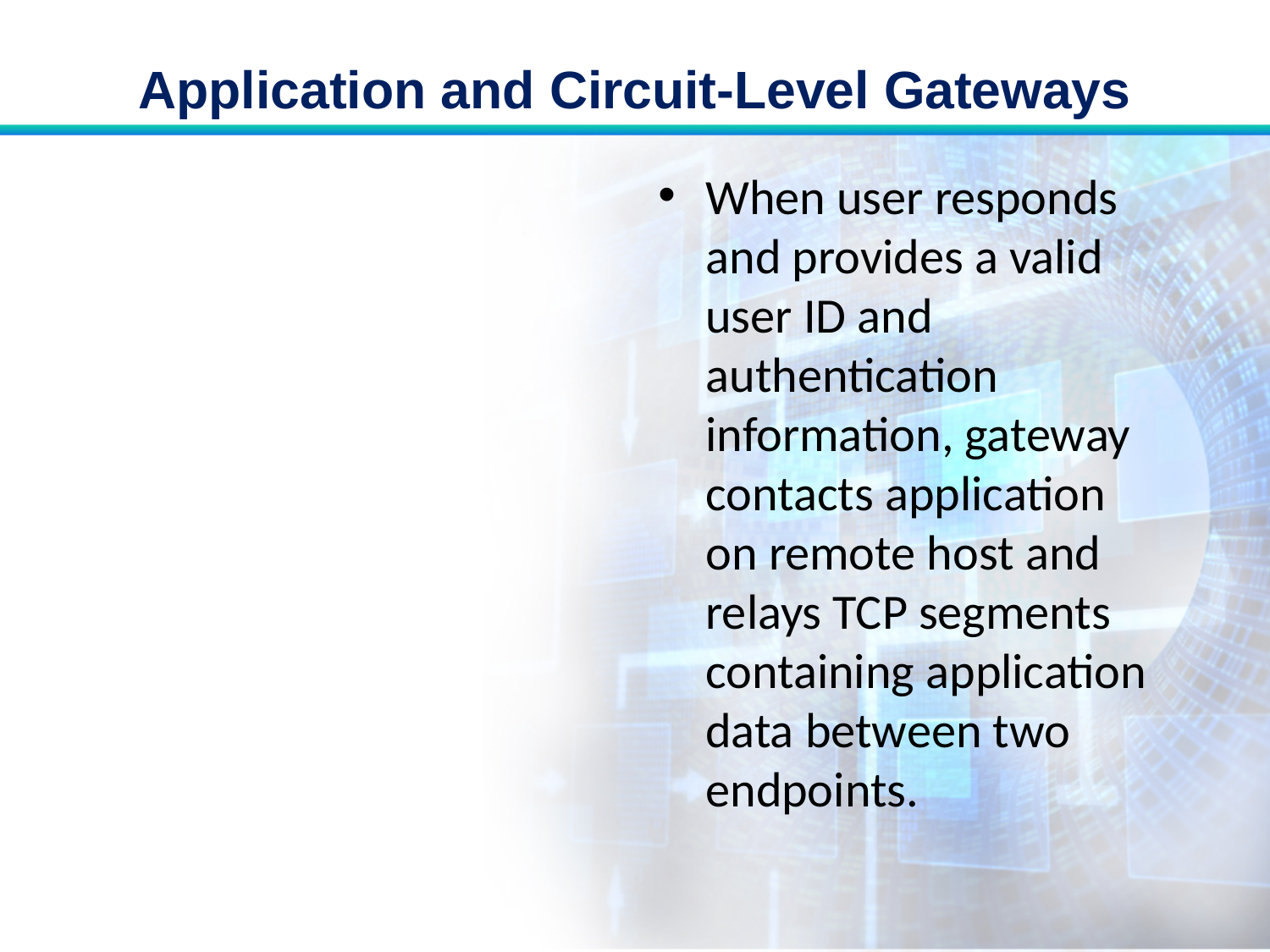

# Application and Circuit-Level Gateways
When user responds and provides a valid user ID and authentication information, gateway contacts application on remote host and relays TCP segments containing application data between two endpoints.